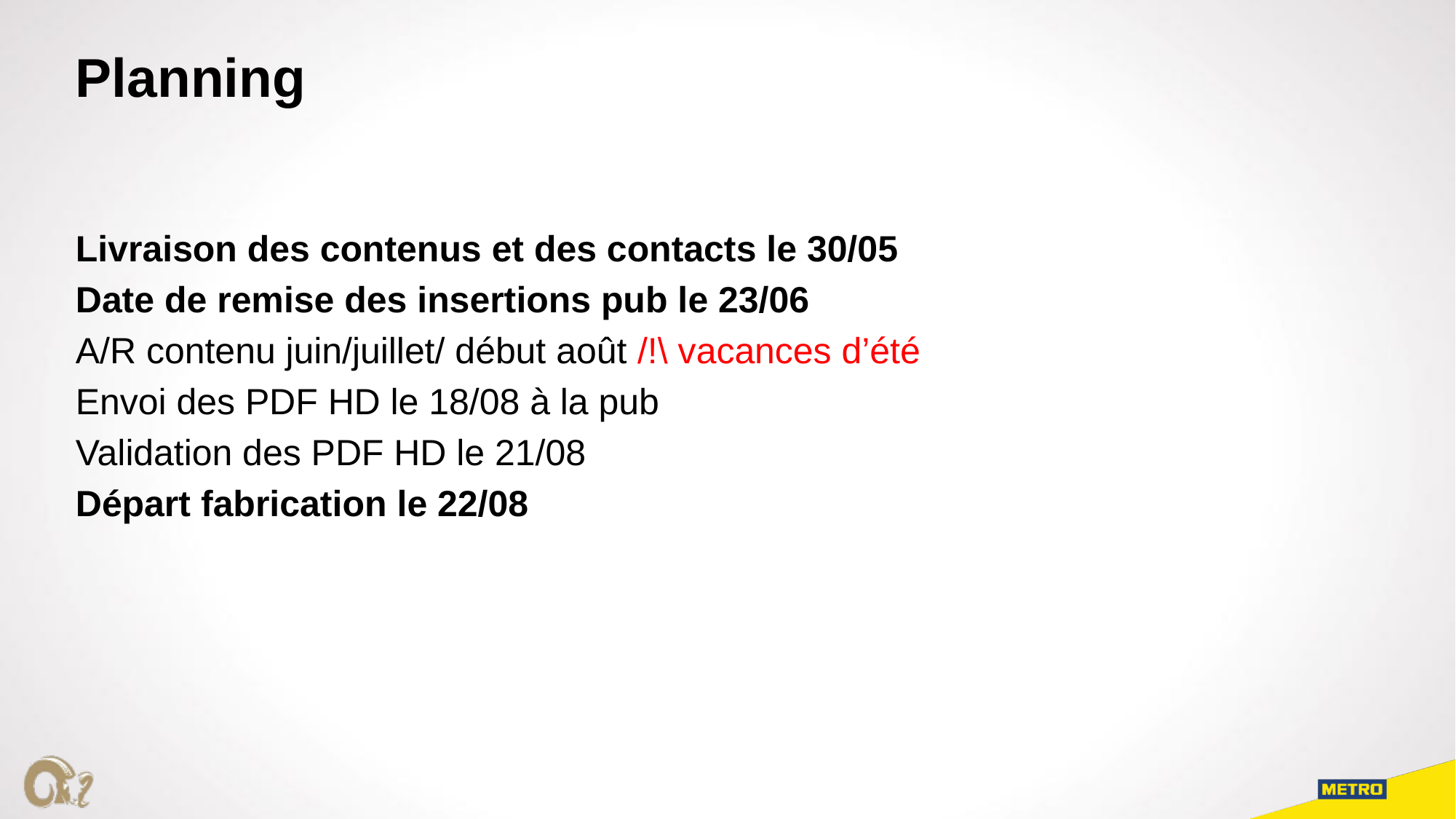

Planning

Livraison des contenus et des contacts le 30/05
Date de remise des insertions pub le 23/06
A/R contenu juin/juillet/ début août /!\ vacances d’été
Envoi des PDF HD le 18/08 à la pub
Validation des PDF HD le 21/08
Départ fabrication le 22/08